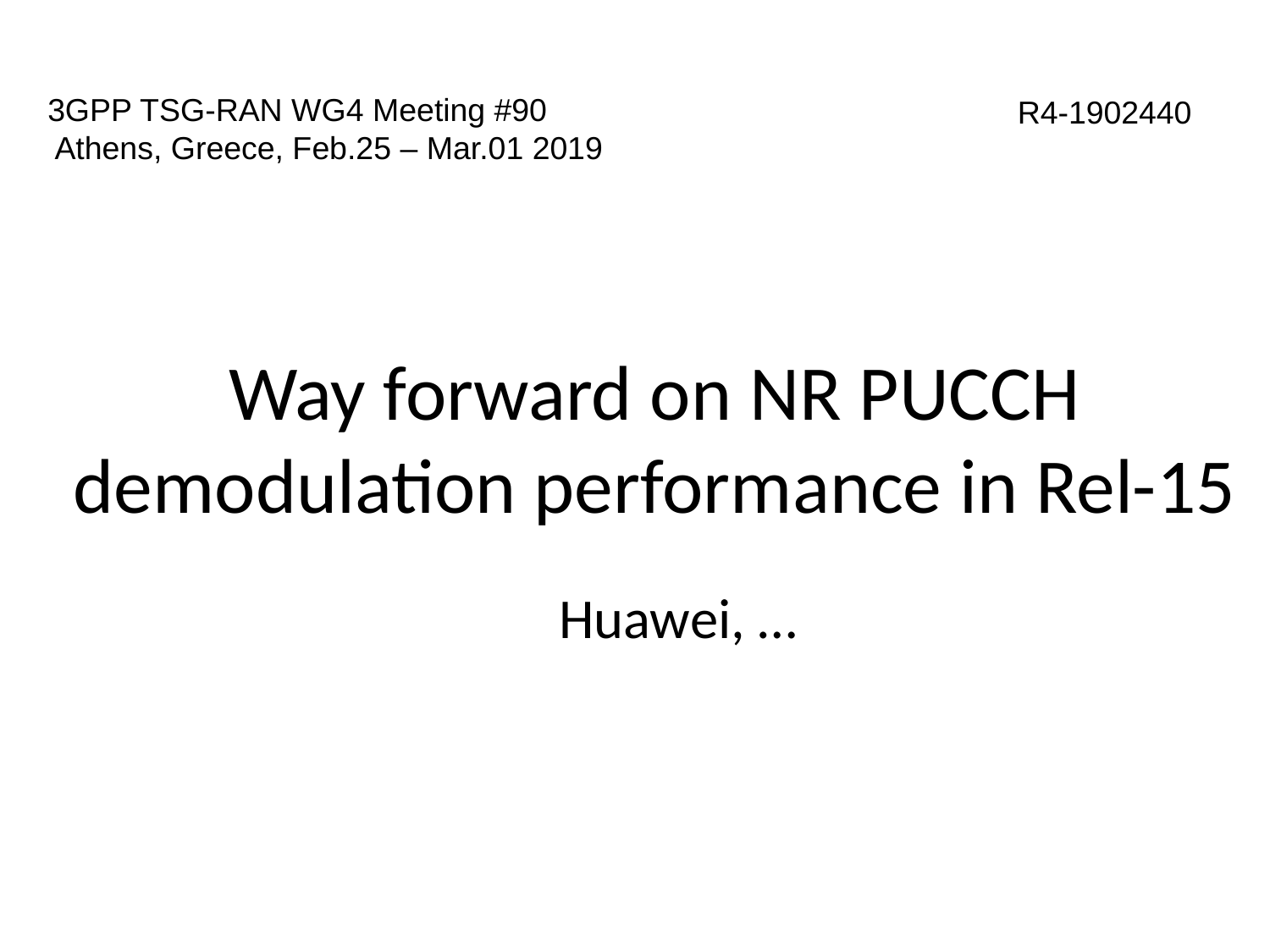

# 3GPP TSG-RAN WG4 Meeting #90 Athens, Greece, Feb.25 – Mar.01 2019
R4-1902440
Way forward on NR PUCCH demodulation performance in Rel-15
Huawei, …